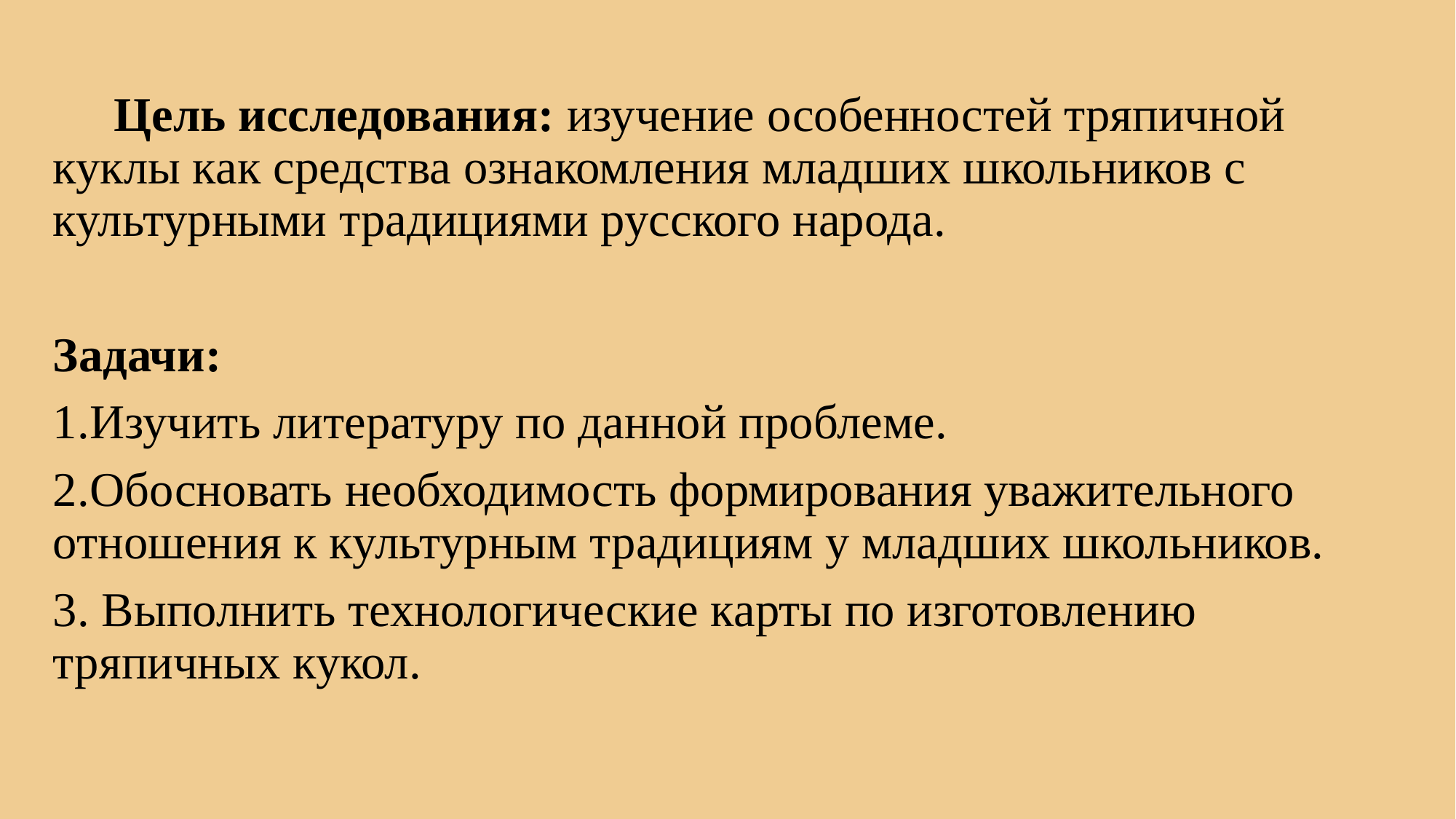

Цель исследования: изучение особенностей тряпичной куклы как средства ознакомления младших школьников с культурными традициями русского народа.

Задачи:
1.Изучить литературу по данной проблеме.
2.Обосновать необходимость формирования уважительного отношения к культурным традициям у младших школьников.
3. Выполнить технологические карты по изготовлению тряпичных кукол.